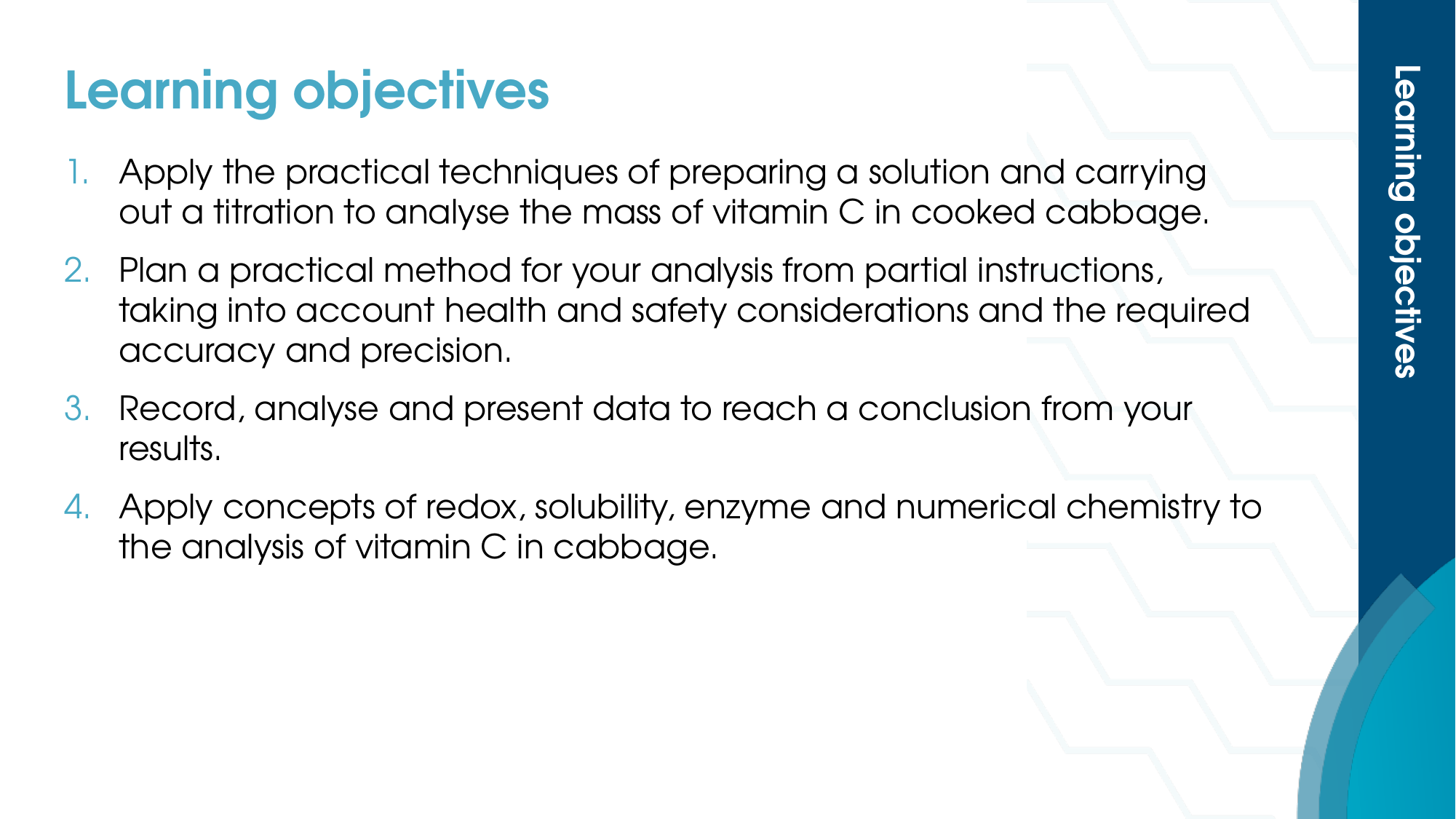

# Learning objectives
Learning objectives
Apply the practical techniques of preparing a solution and carrying out a titration to analyse the mass of vitamin C in cooked cabbage.
Plan a practical method for your analysis from partial instructions, taking into account health and safety considerations and the required accuracy and precision.
Record, analyse and present data to reach a conclusion from your results.
Apply concepts of redox, solubility, enzyme and numerical chemistry to the analysis of vitamin C in cabbage.